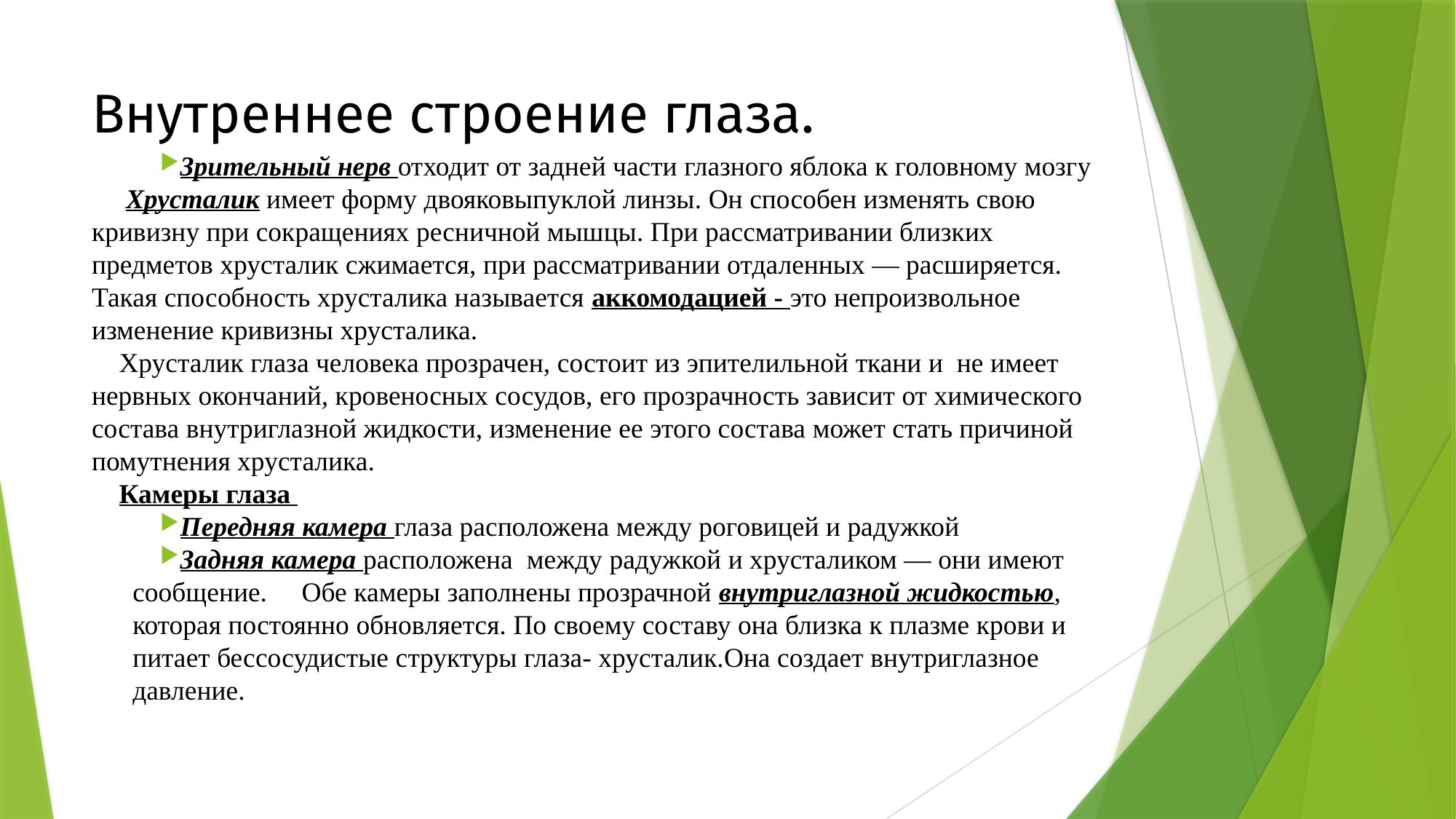

# Внутреннее строение глаза.
Зрительный нерв отходит от задней части глазного яблока к головному мозгу
 Хрусталик имеет форму двояковыпуклой линзы. Он способен изменять свою кривизну при сокращениях ресничной мышцы. При рассматривании близких предметов хрусталик сжимается, при рассматривании отдаленных — расширяется. Такая способность хрусталика называется аккомодацией - это непроизвольное изменение кривизны хрусталика.
Хрусталик глаза человека прозрачен, состоит из эпителильной ткани и  не имеет нервных окончаний, кровеносных сосудов, его прозрачность зависит от химического состава внутриглазной жидкости, изменение ее этого состава может стать причиной помутнения хрусталика.
Камеры глаза
Передняя камера глаза расположена между роговицей и радужкой
Задняя камера расположена  между радужкой и хрусталиком — они имеют сообщение.     Обе камеры заполнены прозрачной внутриглазной жидкостью, которая постоянно обновляется. По своему составу она близка к плазме крови и питает бессосудистые структуры глаза- хрусталик.Она создает внутриглазное давление.